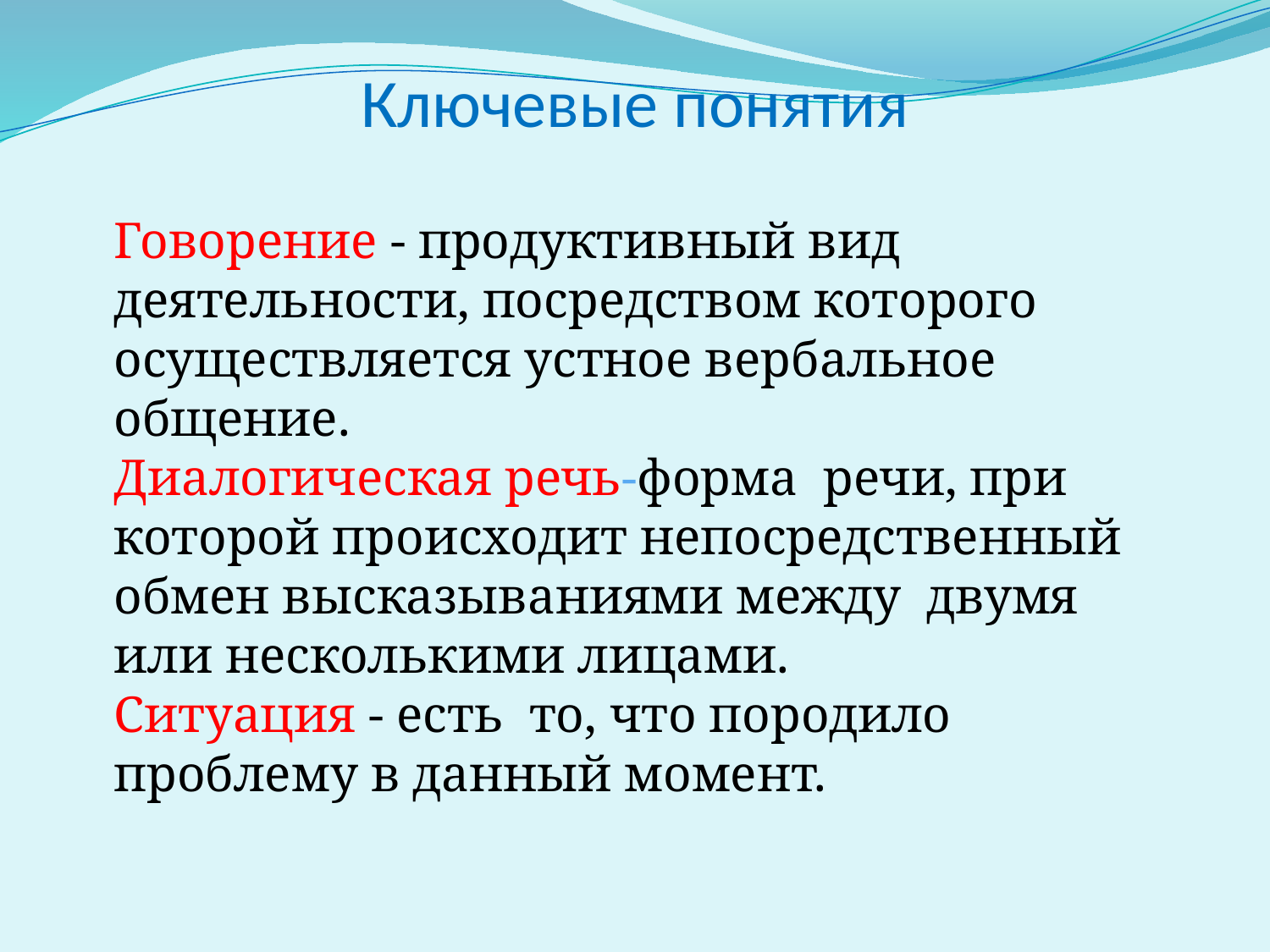

# Ключевые понятия
Говорение - продуктивный вид деятельности, посредством которого осуществляется устное вербальное общение.
Диалогическая речь-форма  речи, при которой происходит непосредственный обмен высказываниями между  двумя  или несколькими лицами.
Ситуация - есть  то, что породило проблему в данный момент.